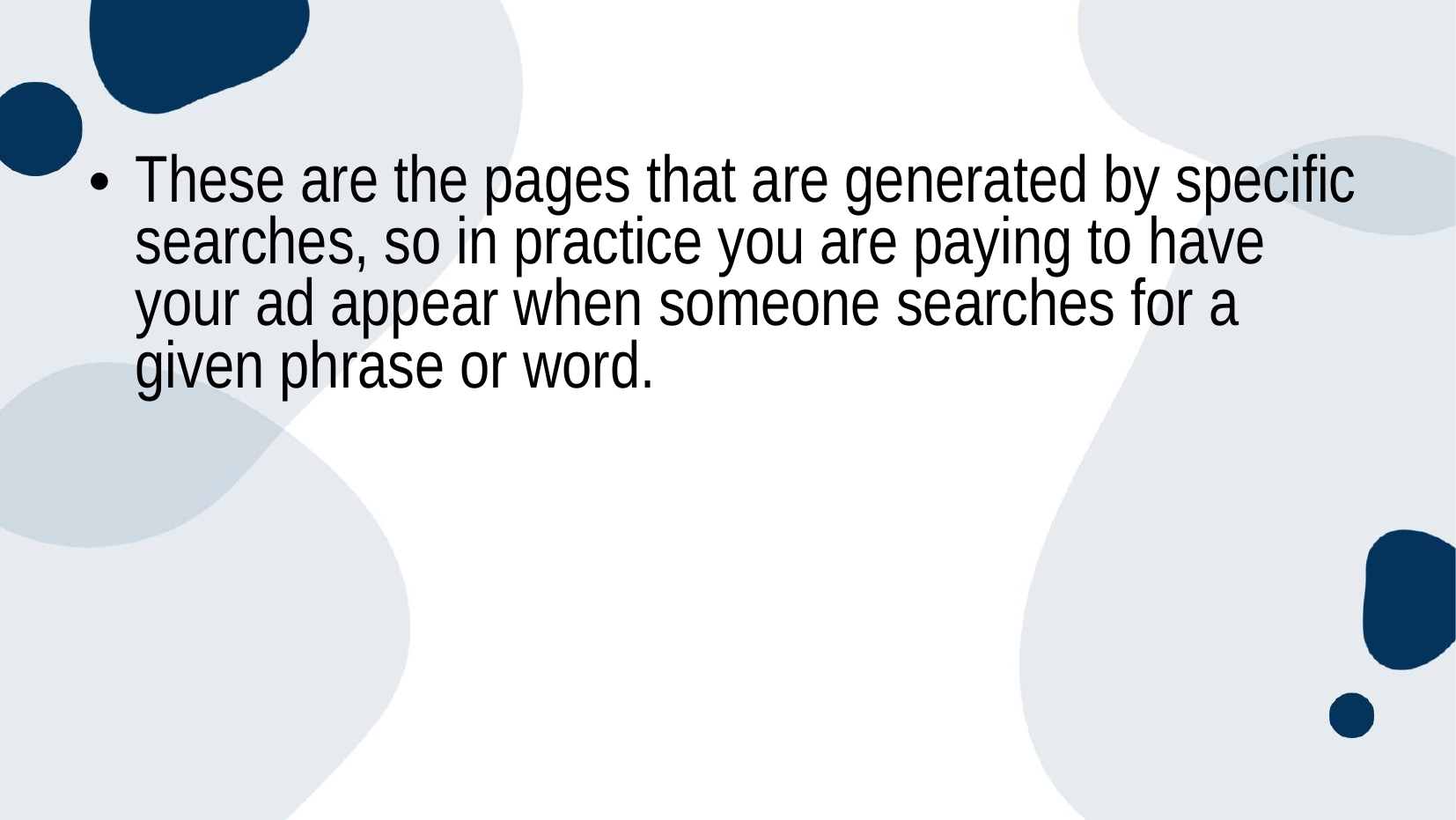

These are the pages that are generated by specific searches, so in practice you are paying to have your ad appear when someone searches for a given phrase or word.